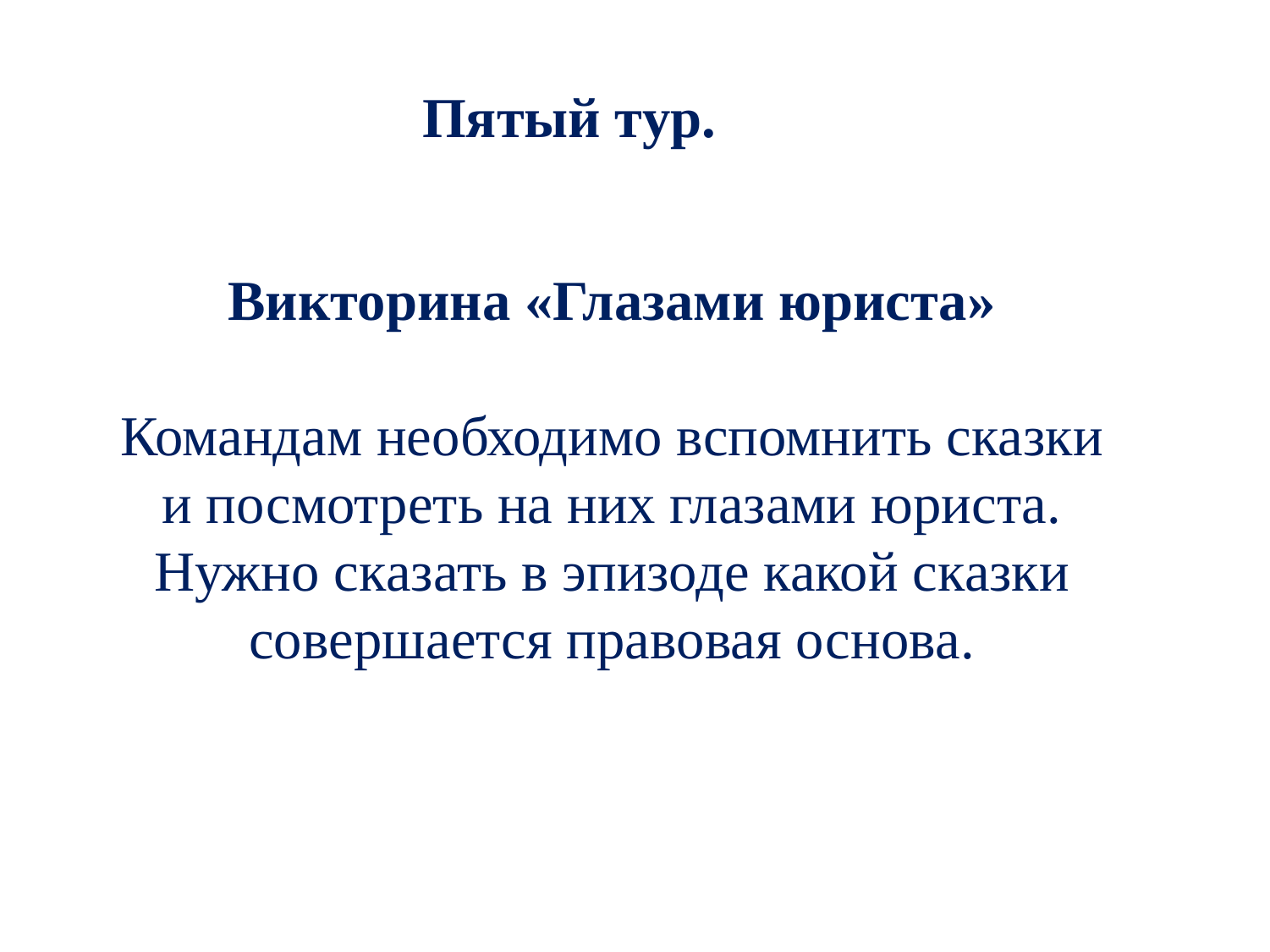

Пятый тур.

 Викторина «Глазами юриста»

Командам необходимо вспомнить сказки и посмотреть на них глазами юриста. Нужно сказать в эпизоде какой сказки совершается правовая основа.